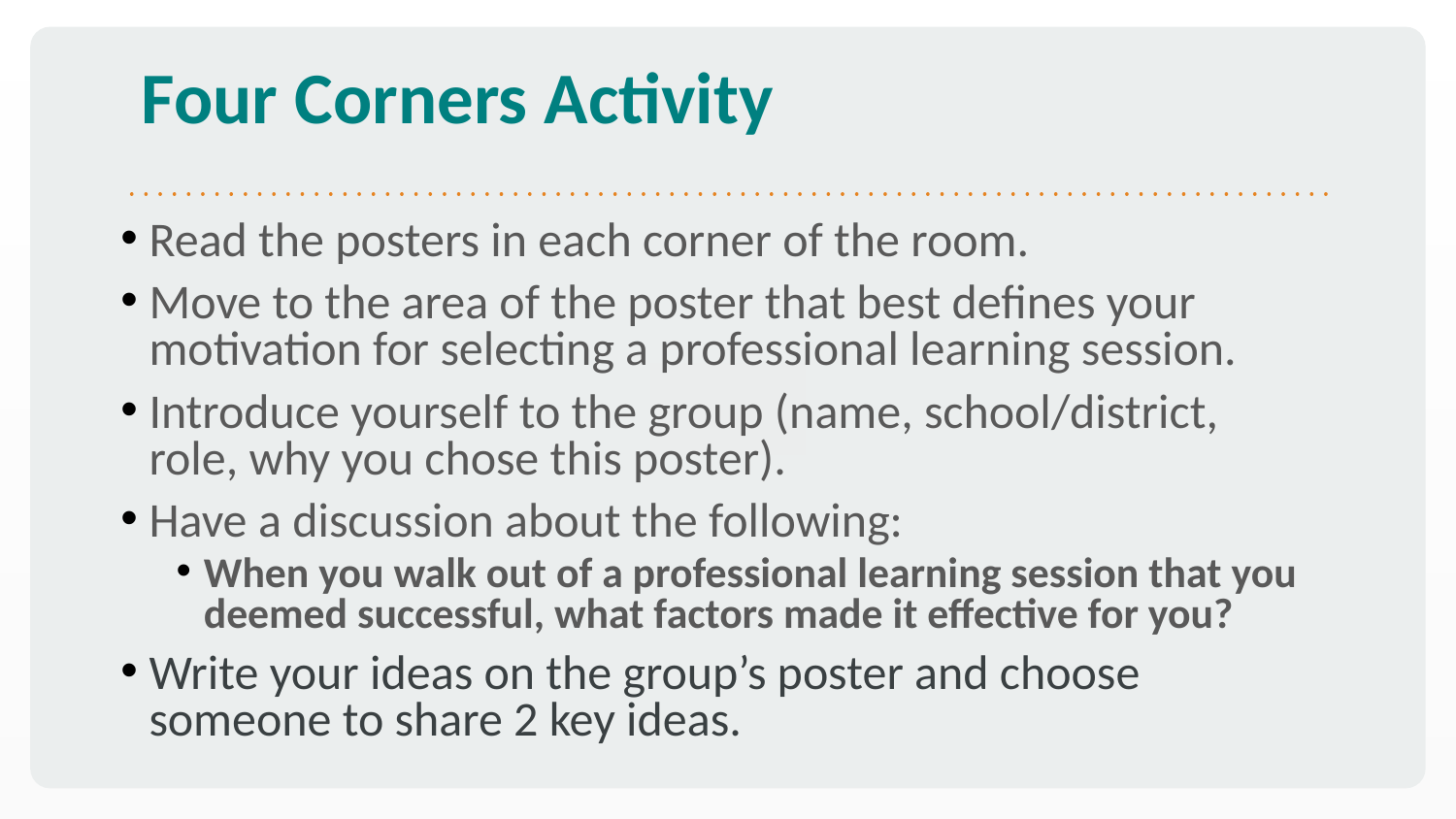

# Four Corners Activity
Read the posters in each corner of the room.
Move to the area of the poster that best defines your motivation for selecting a professional learning session.
Introduce yourself to the group (name, school/district, role, why you chose this poster).
Have a discussion about the following:
When you walk out of a professional learning session that you deemed successful, what factors made it effective for you?
Write your ideas on the group’s poster and choose someone to share 2 key ideas.